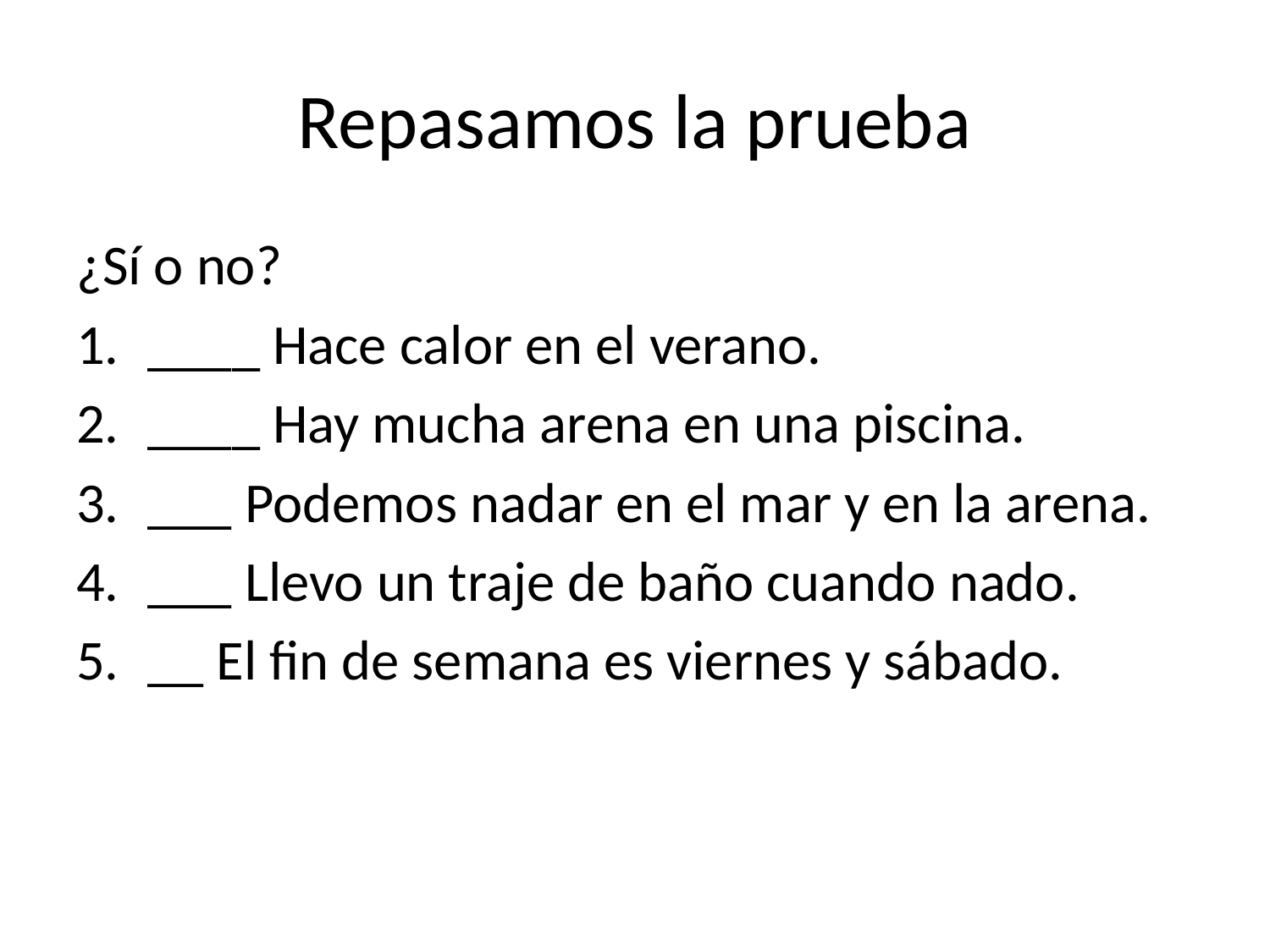

# Repasamos la prueba
¿Sí o no?
____ Hace calor en el verano.
____ Hay mucha arena en una piscina.
___ Podemos nadar en el mar y en la arena.
___ Llevo un traje de baño cuando nado.
__ El fin de semana es viernes y sábado.